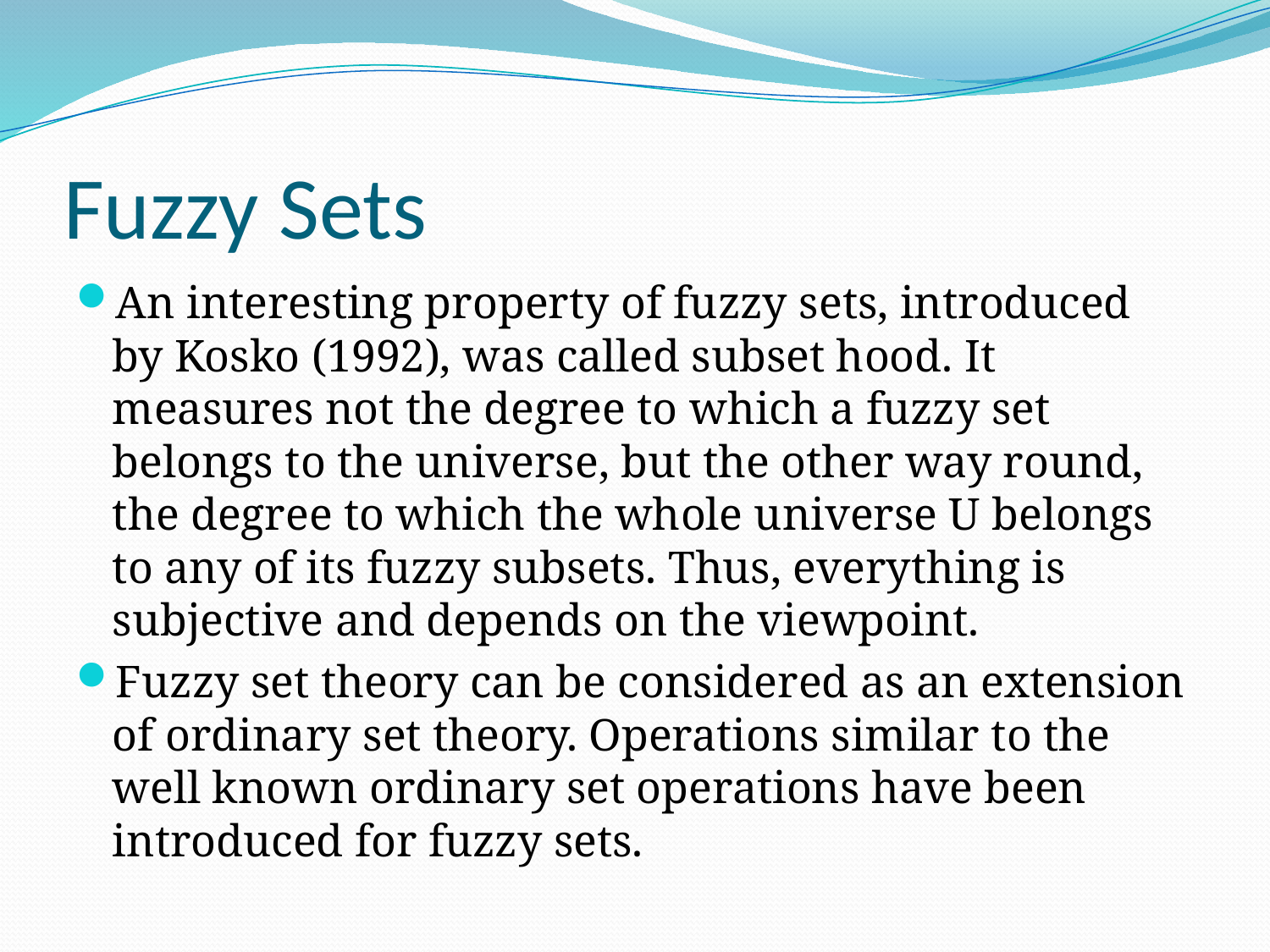

# Fuzzy Sets
An interesting property of fuzzy sets, introduced by Kosko (1992), was called subset hood. It measures not the degree to which a fuzzy set belongs to the universe, but the other way round, the degree to which the whole universe U belongs to any of its fuzzy subsets. Thus, everything is subjective and depends on the viewpoint.
Fuzzy set theory can be considered as an extension of ordinary set theory. Operations similar to the well known ordinary set operations have been introduced for fuzzy sets.